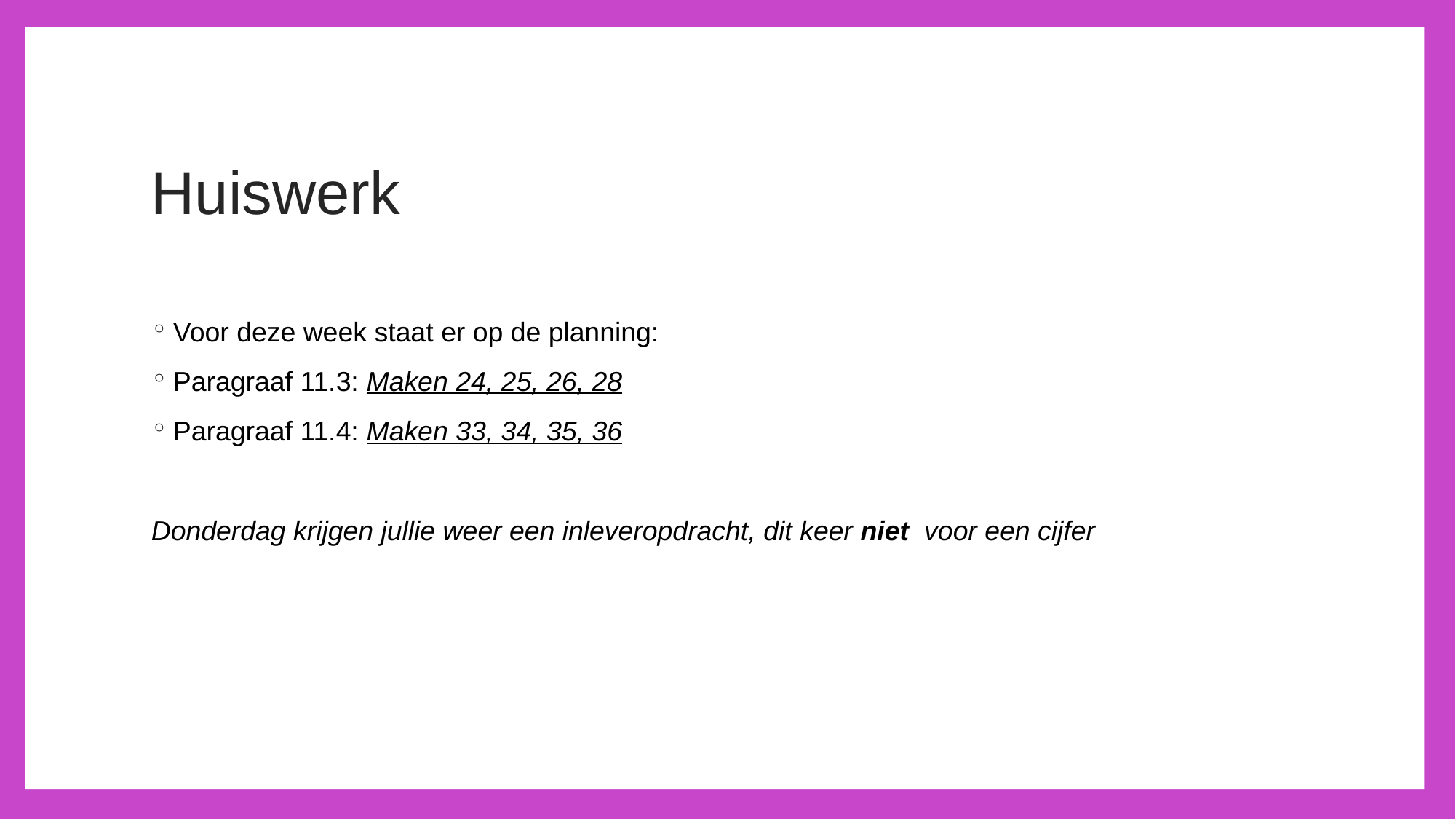

# Huiswerk
Voor deze week staat er op de planning:
Paragraaf 11.3: Maken 24, 25, 26, 28
Paragraaf 11.4: Maken 33, 34, 35, 36

Donderdag krijgen jullie weer een inleveropdracht, dit keer niet  voor een cijfer